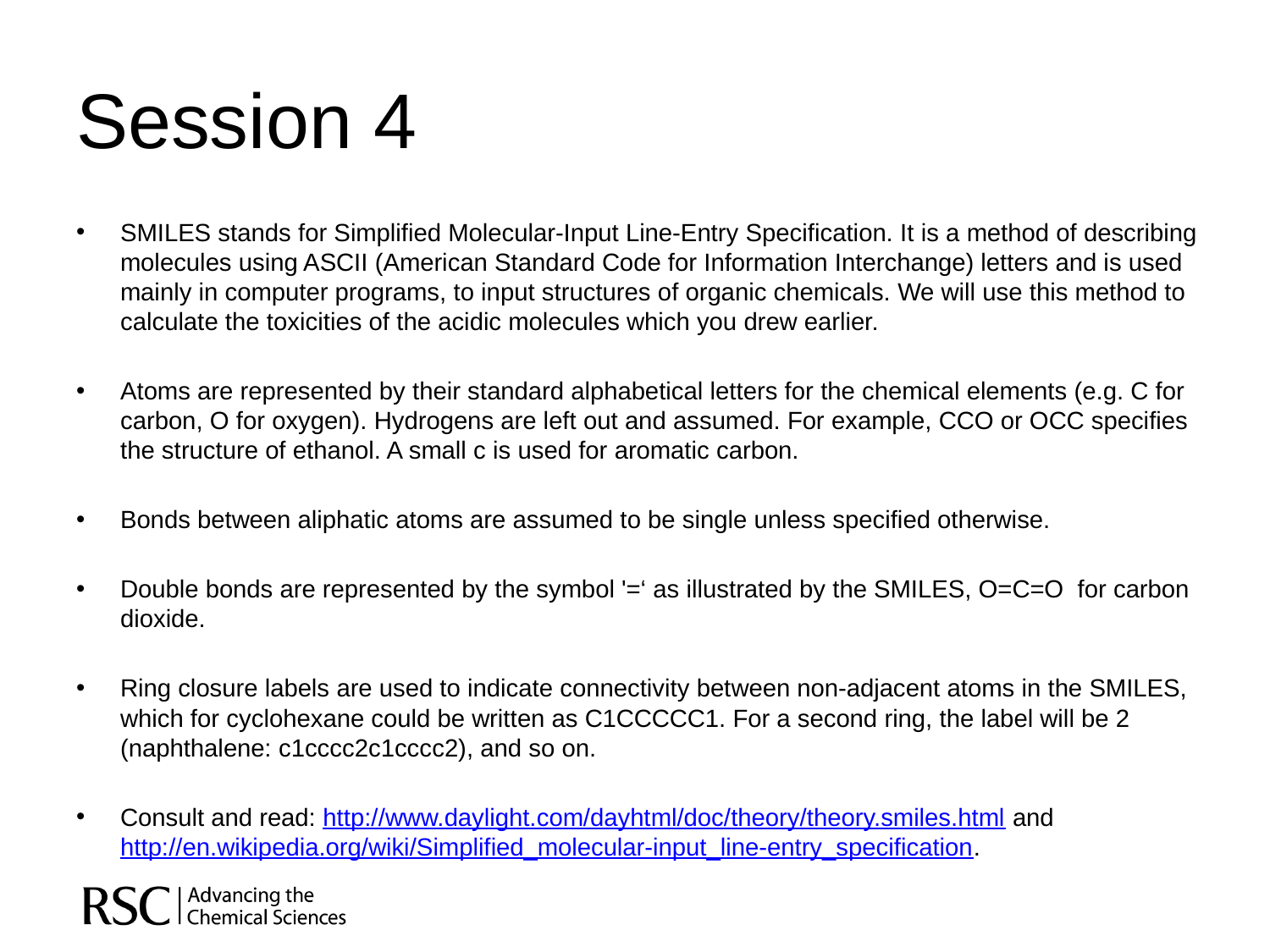

# Session 4

SMILES stands for Simplified Molecular-Input Line-Entry Specification. It is a method of describing molecules using ASCII (American Standard Code for Information Interchange) letters and is used mainly in computer programs, to input structures of organic chemicals. We will use this method to calculate the toxicities of the acidic molecules which you drew earlier.

Atoms are represented by their standard alphabetical letters for the chemical elements (e.g. C for carbon, O for oxygen). Hydrogens are left out and assumed. For example, CCO or OCC specifies the structure of ethanol. A small c is used for aromatic carbon.

Bonds between aliphatic atoms are assumed to be single unless specified otherwise.

Double bonds are represented by the symbol '=‘ as illustrated by the SMILES, O=C=O  for carbon dioxide.

Ring closure labels are used to indicate connectivity between non-adjacent atoms in the SMILES, which for cyclohexane could be written as C1CCCCC1. For a second ring, the label will be 2 (naphthalene: c1cccc2c1cccc2), and so on.

Consult and read: http://www.daylight.com/dayhtml/doc/theory/theory.smiles.html and http://en.wikipedia.org/wiki/Simplified_molecular-input_line-entry_specification.